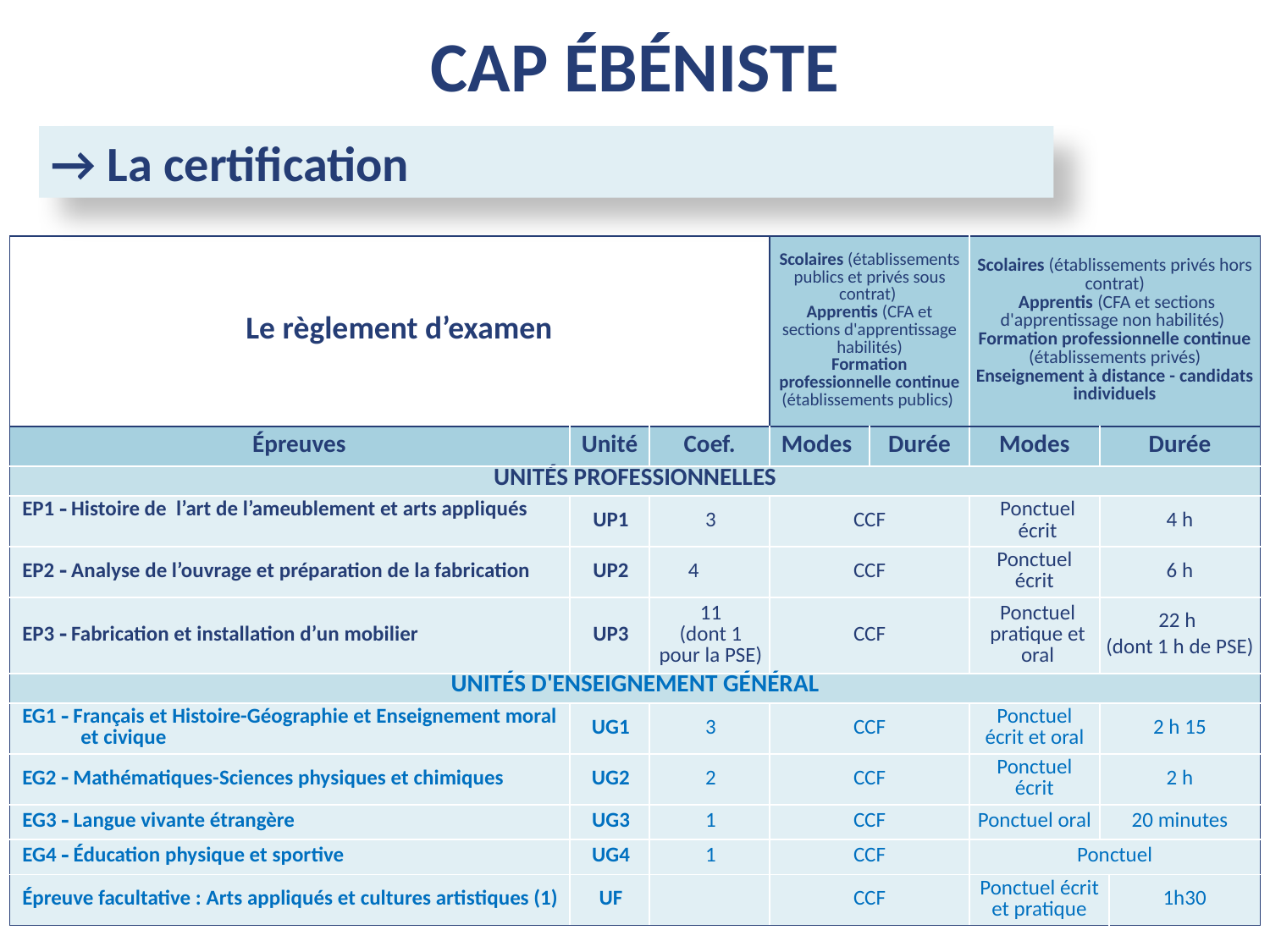

CAP ébéniste
→ La certification
| Le règlement d’examen |  |  | Scolaires (établissements publics et privés sous contrat) Apprentis (CFA et sections d'apprentissage habilités) Formation professionnelle continue (établissements publics) |  | Scolaires (établissements privés hors contrat) Apprentis (CFA et sections d'apprentissage non habilités) Formation professionnelle continue (établissements privés) Enseignement à distance - candidats individuels |  |  |
| --- | --- | --- | --- | --- | --- | --- | --- |
| Épreuves | Unité | Coef. | Modes | Durée | Modes | Durée |  |
| UNITÉS PROFESSIONNELLES |  |  |  |  |  |  |  |
| EP1 − Histoire de l’art de l’ameublement et arts appliqués | UP1 | 3 | CCF |  | Ponctuel écrit | 4 h |  |
| EP2 − Analyse de l’ouvrage et préparation de la fabrication | UP2 | 4 | CCF |  | Ponctuel écrit | 6 h |  |
| EP3 − Fabrication et installation d’un mobilier | UP3 | 11 (dont 1 pour la PSE) | CCF |  | Ponctuel pratique et oral | 22 h (dont 1 h de PSE) |  |
| UNITÉS D'ENSEIGNEMENT GÉNÉRAL |  |  |  |  |  |  |  |
| EG1 − Français et Histoire-Géographie et Enseignement moral et civique | UG1 | 3 | CCF |  | Ponctuel écrit et oral | 2 h 15 |  |
| EG2 − Mathématiques-Sciences physiques et chimiques | UG2 | 2 | CCF |  | Ponctuel écrit | 2 h |  |
| EG3 − Langue vivante étrangère | UG3 | 1 | CCF |  | Ponctuel oral | 20 minutes |  |
| EG4 − Éducation physique et sportive | UG4 | 1 | CCF |  | Ponctuel |  |  |
| Épreuve facultative : Arts appliqués et cultures artistiques (1) | UF |  | CCF |  | Ponctuel écrit et pratique |  | 1h30 |